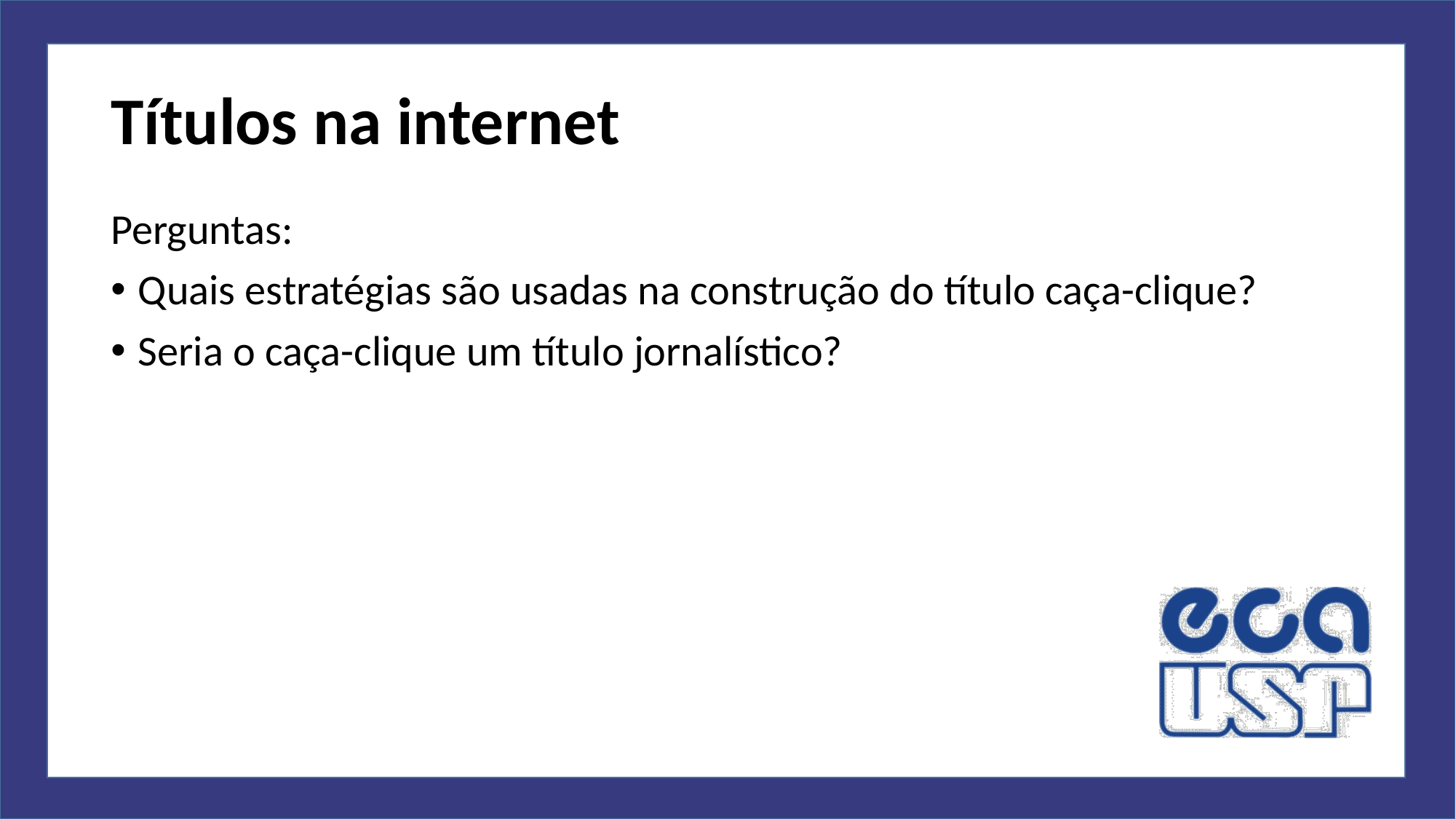

# Títulos na internet
Perguntas:
Quais estratégias são usadas na construção do título caça-clique?
Seria o caça-clique um título jornalístico?